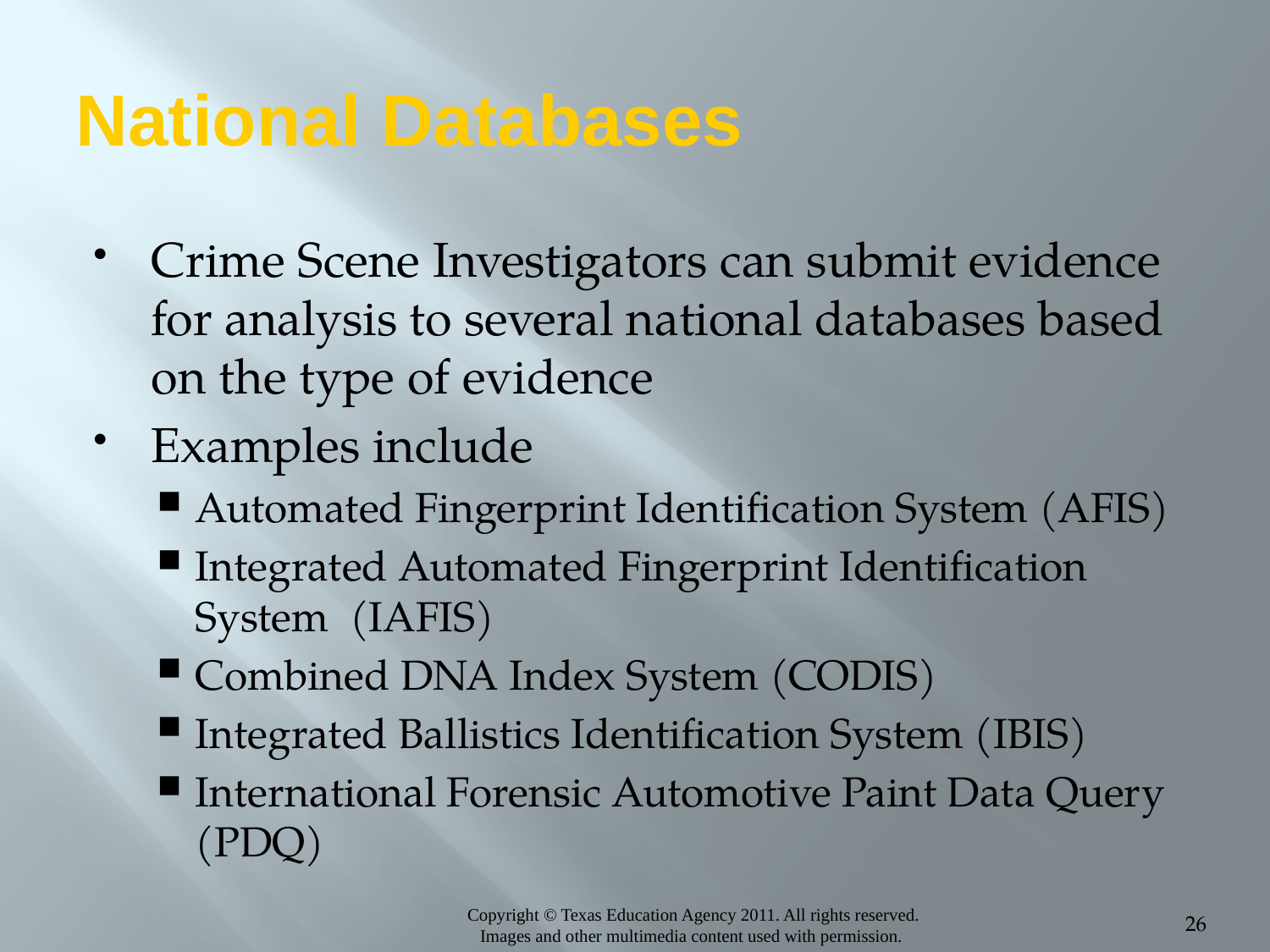

# National Databases
Crime Scene Investigators can submit evidence for analysis to several national databases based on the type of evidence
Examples include
Automated Fingerprint Identification System (AFIS)
Integrated Automated Fingerprint Identification System  (IAFIS)
Combined DNA Index System (CODIS)
Integrated Ballistics Identification System (IBIS)
International Forensic Automotive Paint Data Query (PDQ)
26